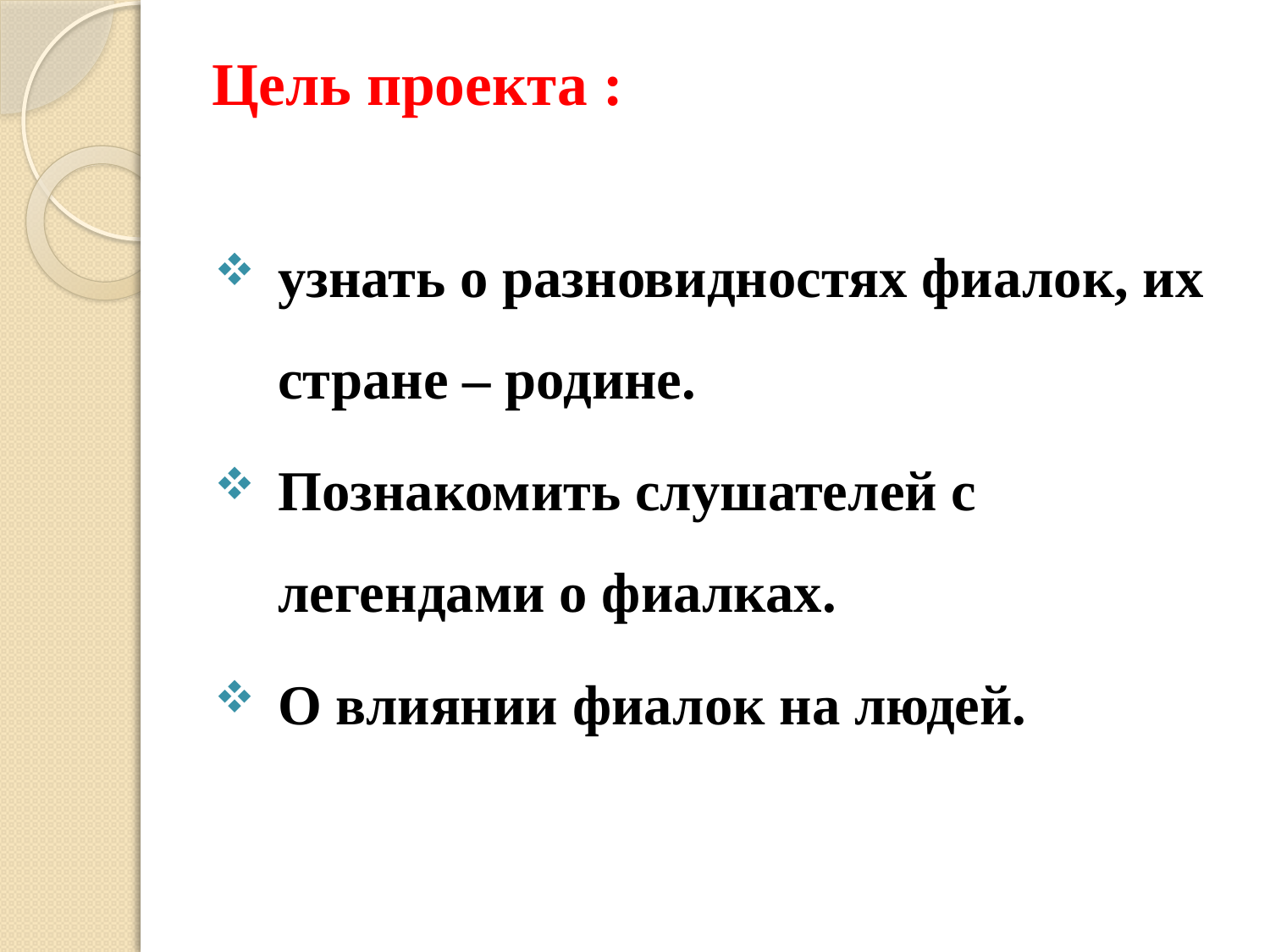

# Цель проекта :
узнать о разновидностях фиалок, их стране – родине.
Познакомить слушателей с легендами о фиалках.
О влиянии фиалок на людей.